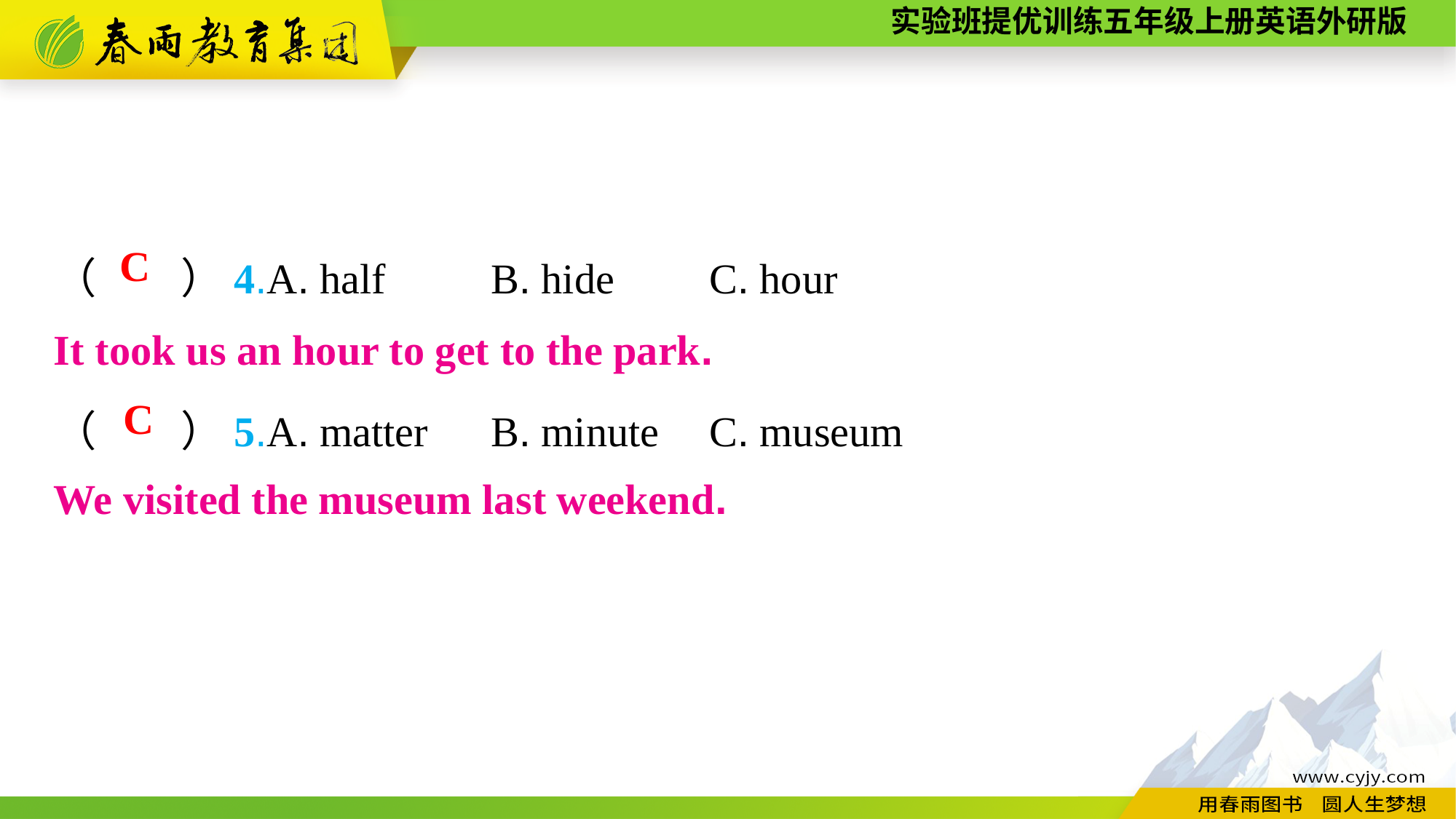

（　　）4.A. half	B. hide	C. hour

（　　）5.A. matter	B. minute	C. museum
C
It took us an hour to get to the park.
C
We visited the museum last weekend.